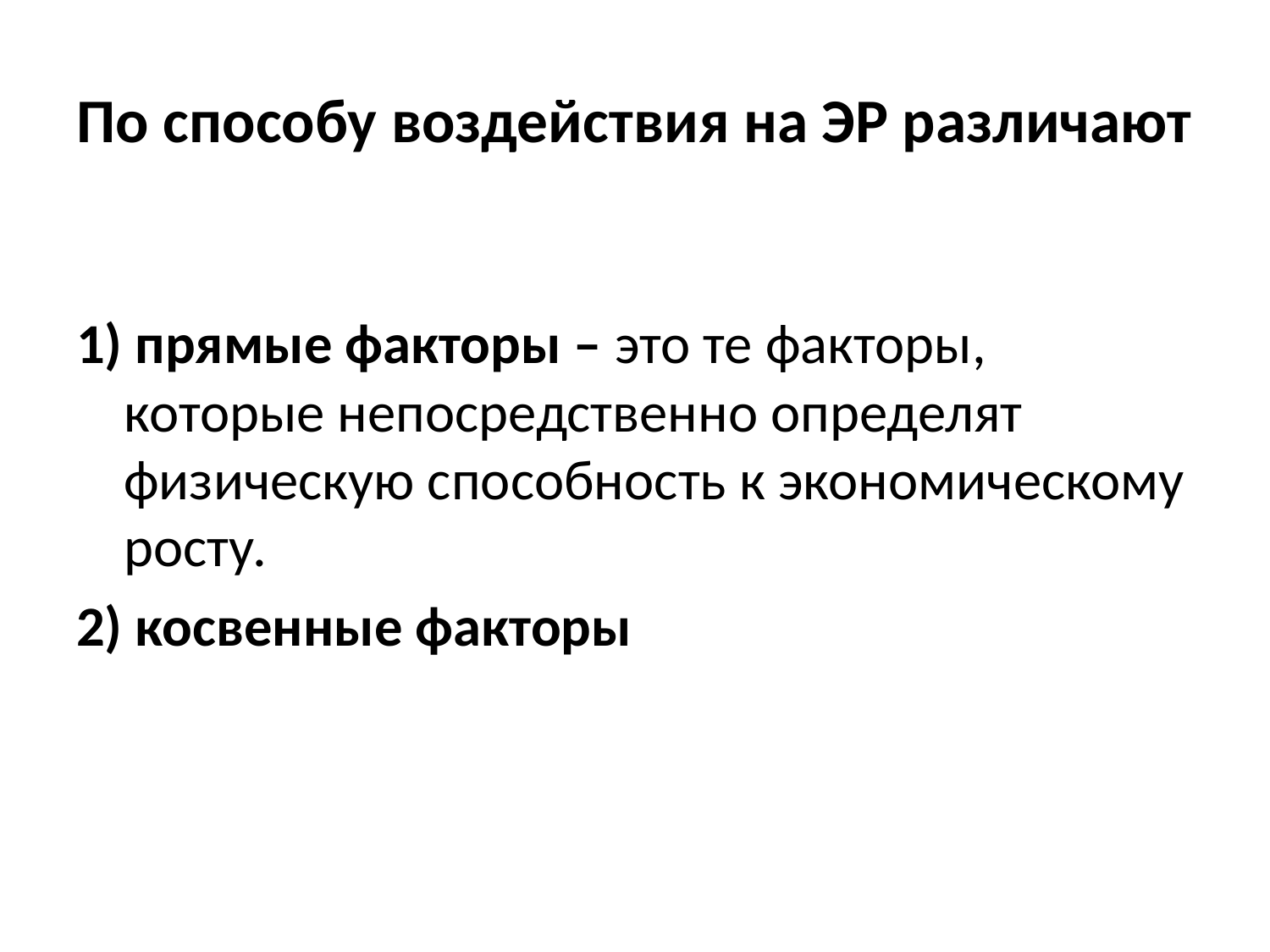

# По способу воздействия на ЭР различают

1) прямые факторы – это те факторы, которые непосредственно определят физическую способность к экономическому росту.
2) косвенные факторы